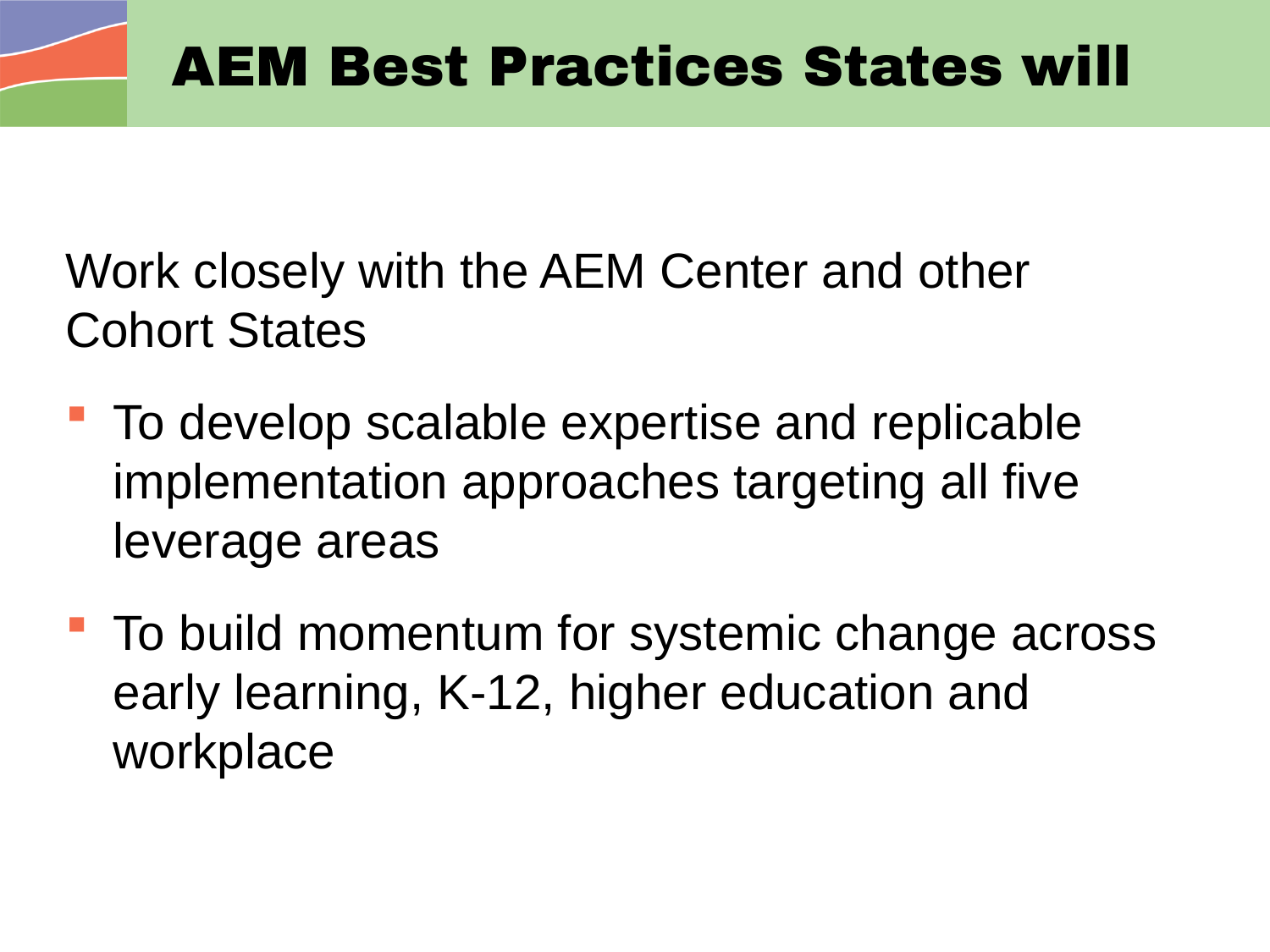

# AEM Best Practices States will
Work closely with the AEM Center and other Cohort States
To develop scalable expertise and replicable implementation approaches targeting all five leverage areas
To build momentum for systemic change across early learning, K-12, higher education and workplace